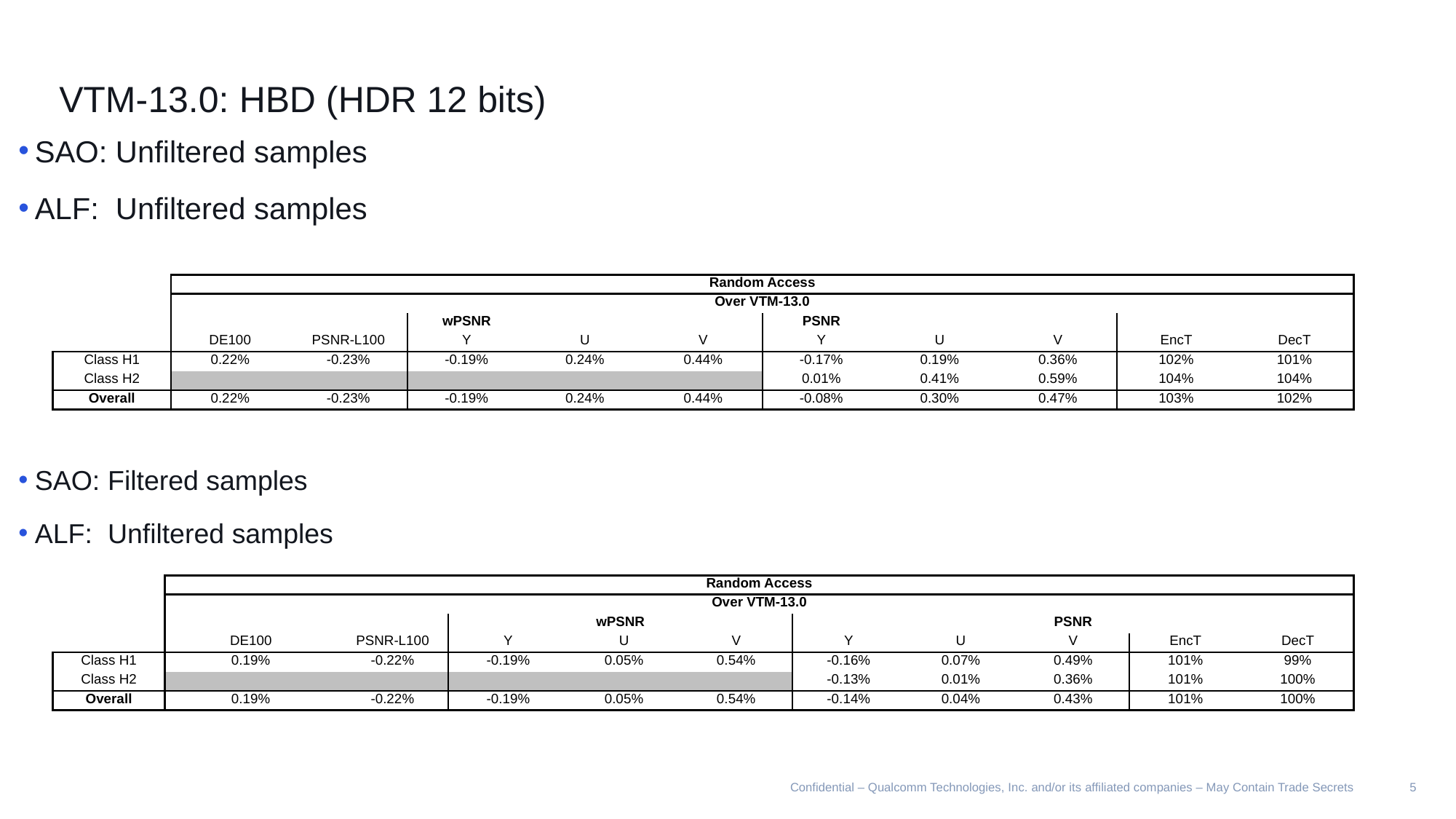

# VTM-13.0: HBD (HDR 12 bits)
SAO: Unfiltered samples
ALF:  Unfiltered samples

SAO: Filtered samples
ALF:  Unfiltered samples

|  | Random Access |  |  |  |  |  |  |  |  |  |
| --- | --- | --- | --- | --- | --- | --- | --- | --- | --- | --- |
|  | Over VTM-13.0 |  |  |  |  |  |  |  |  |  |
|  |  |  | wPSNR |  |  | PSNR |  |  |  |  |
|  | DE100 | PSNR-L100 | Y | U | V | Y | U | V | EncT | DecT |
| Class H1 | 0.22% | -0.23% | -0.19% | 0.24% | 0.44% | -0.17% | 0.19% | 0.36% | 102% | 101% |
| Class H2 |  |  |  |  |  | 0.01% | 0.41% | 0.59% | 104% | 104% |
| Overall | 0.22% | -0.23% | -0.19% | 0.24% | 0.44% | -0.08% | 0.30% | 0.47% | 103% | 102% |
|  | Random Access |  |  |  |  |  |  |  |  |  |
| --- | --- | --- | --- | --- | --- | --- | --- | --- | --- | --- |
|  | Over VTM-13.0 |  |  |  |  |  |  |  |  |  |
|  |  |  | wPSNR |  |  | PSNR |  |  |  |  |
|  | DE100 | PSNR-L100 | Y | U | V | Y | U | V | EncT | DecT |
| Class H1 | 0.19% | -0.22% | -0.19% | 0.05% | 0.54% | -0.16% | 0.07% | 0.49% | 101% | 99% |
| Class H2 |  |  |  |  |  | -0.13% | 0.01% | 0.36% | 101% | 100% |
| Overall | 0.19% | -0.22% | -0.19% | 0.05% | 0.54% | -0.14% | 0.04% | 0.43% | 101% | 100% |